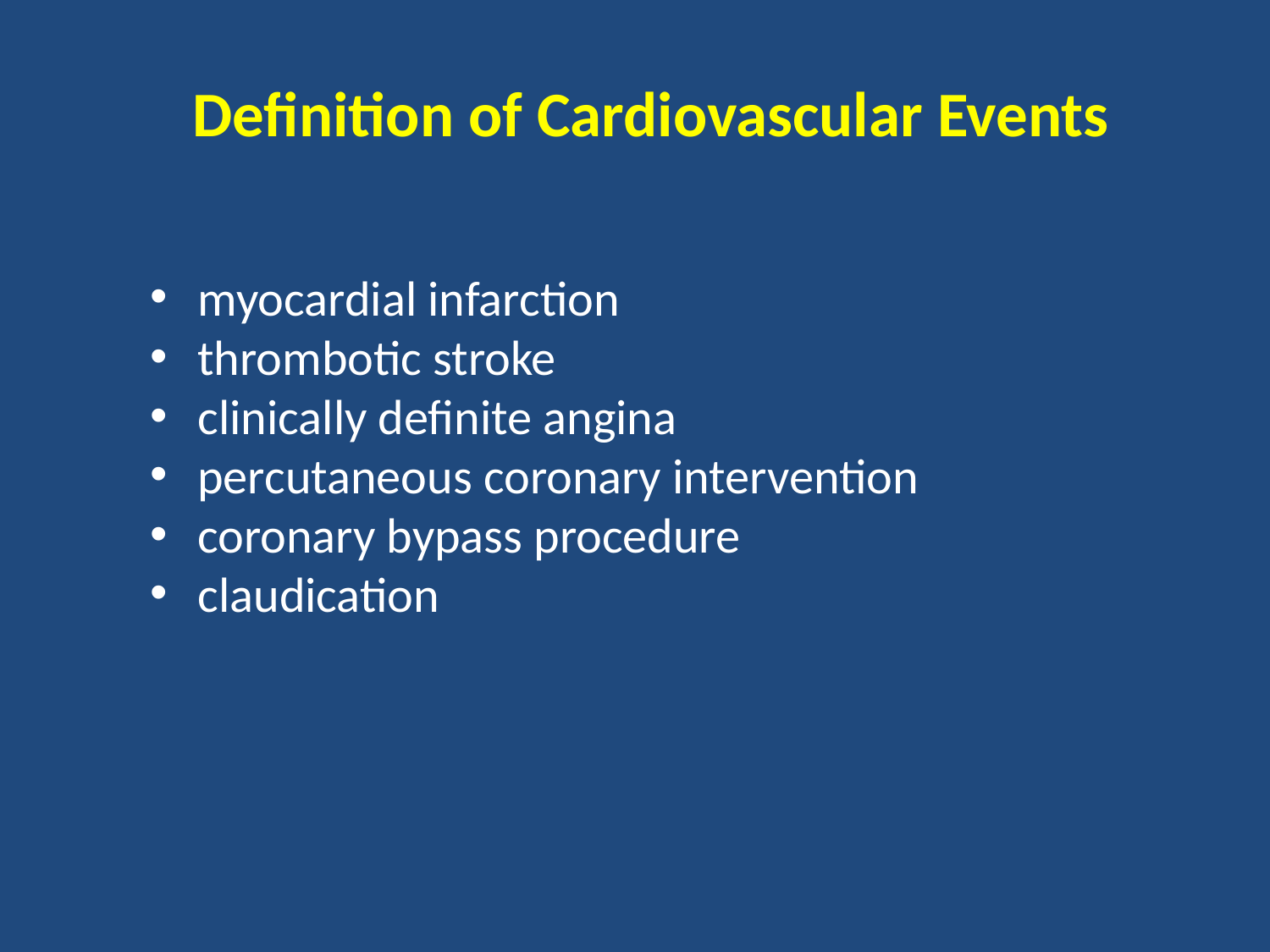

# Definition of Cardiovascular Events

myocardial infarction
thrombotic stroke
clinically definite angina
percutaneous coronary intervention
coronary bypass procedure
claudication